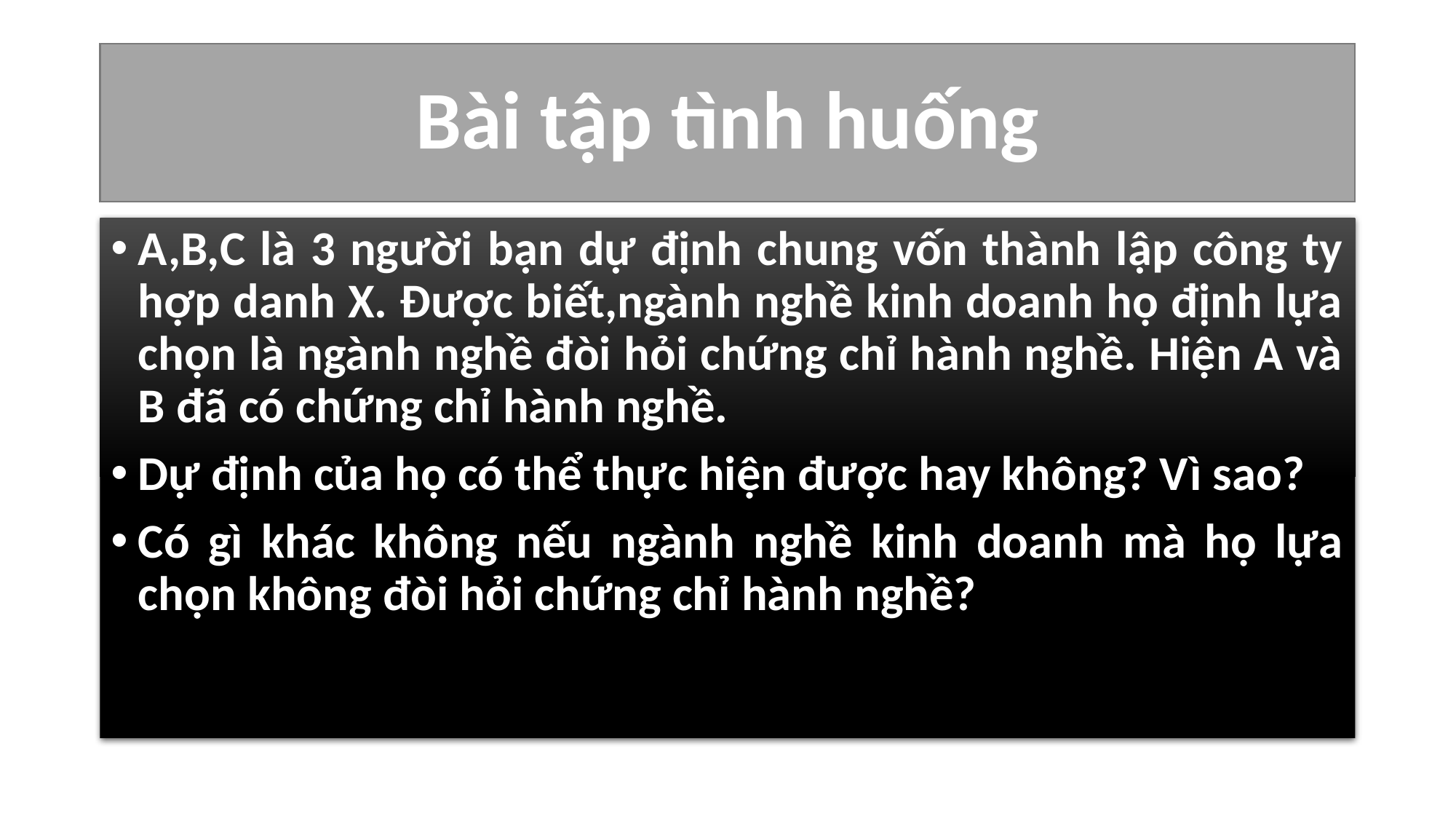

# Bài tập tình huống
A,B,C là 3 người bạn dự định chung vốn thành lập công ty hợp danh X. Được biết,ngành nghề kinh doanh họ định lựa chọn là ngành nghề đòi hỏi chứng chỉ hành nghề. Hiện A và B đã có chứng chỉ hành nghề.
Dự định của họ có thể thực hiện được hay không? Vì sao?
Có gì khác không nếu ngành nghề kinh doanh mà họ lựa chọn không đòi hỏi chứng chỉ hành nghề?